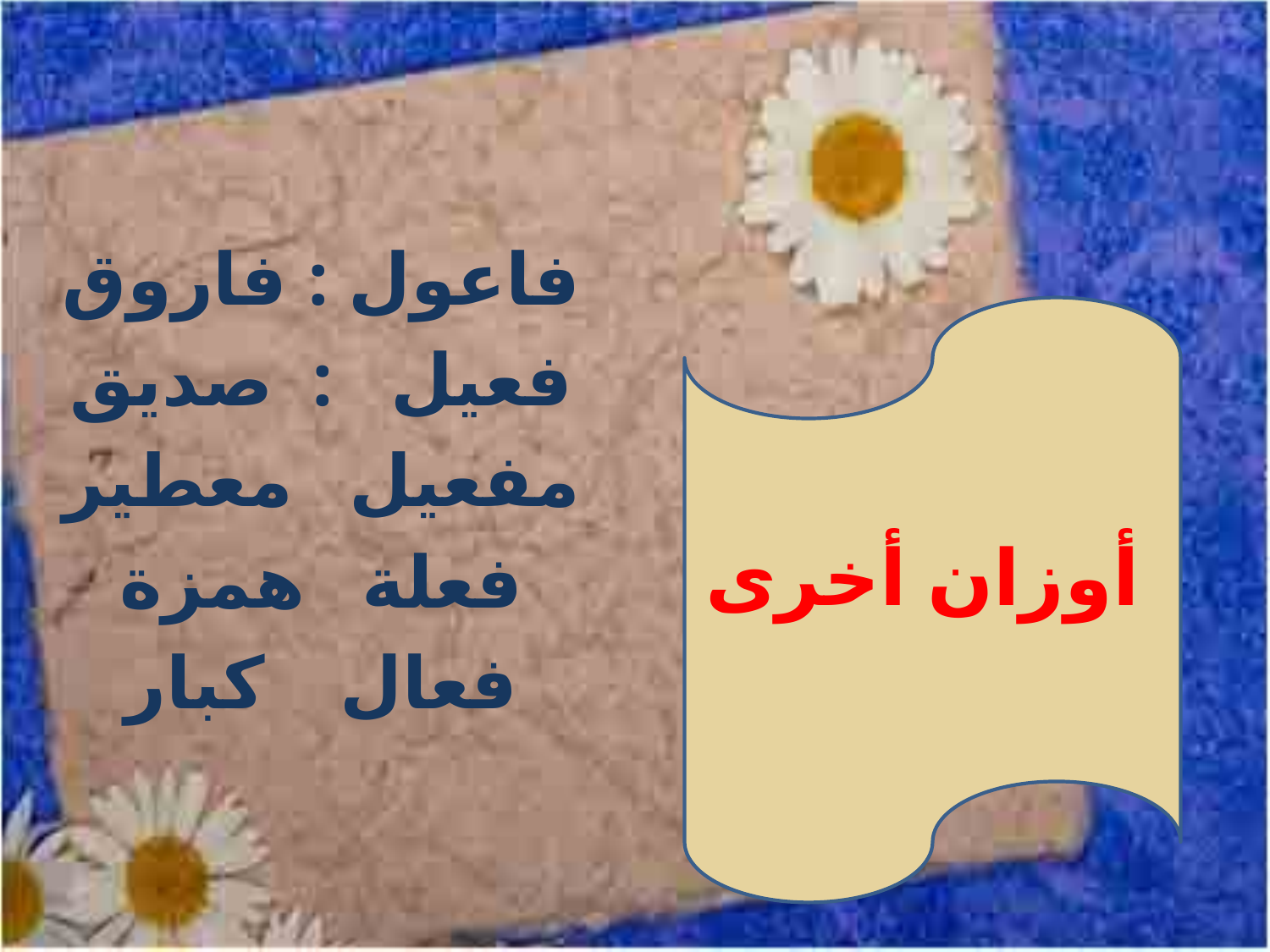

فاعول : فاروق
فعيل   :  صديق
مفعيل   معطير
فعلة   همزة
فعال    كبار

#
 أوزان أخرى